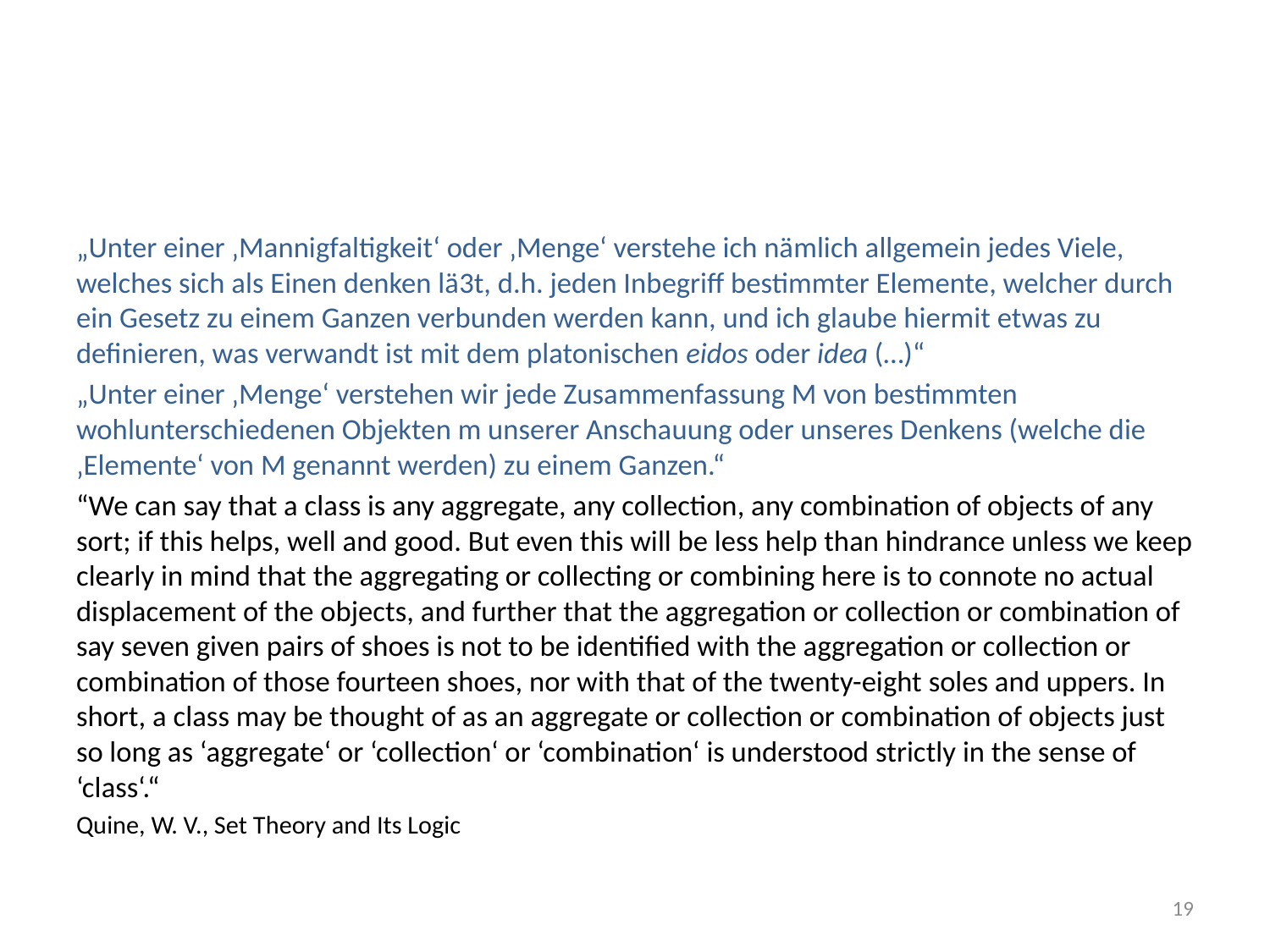

#
„Unter einer ‚Mannigfaltigkeit‘ oder ‚Menge‘ verstehe ich nämlich allgemein jedes Viele, welches sich als Einen denken lä3t, d.h. jeden Inbegriff bestimmter Elemente, welcher durch ein Gesetz zu einem Ganzen verbunden werden kann, und ich glaube hiermit etwas zu definieren, was verwandt ist mit dem platonischen eidos oder idea (…)“
„Unter einer ‚Menge‘ verstehen wir jede Zusammenfassung M von bestimmten wohlunterschiedenen Objekten m unserer Anschauung oder unseres Denkens (welche die ‚Elemente‘ von M genannt werden) zu einem Ganzen.“
“We can say that a class is any aggregate, any collection, any combination of objects of any sort; if this helps, well and good. But even this will be less help than hindrance unless we keep clearly in mind that the aggregating or collecting or combining here is to connote no actual displacement of the objects, and further that the aggregation or collection or combination of say seven given pairs of shoes is not to be identified with the aggregation or collection or combination of those fourteen shoes, nor with that of the twenty-eight soles and uppers. In short, a class may be thought of as an aggregate or collection or combination of objects just so long as ‘aggregate‘ or ‘collection‘ or ‘combination‘ is understood strictly in the sense of ‘class‘.“
Quine, W. V., Set Theory and Its Logic

19